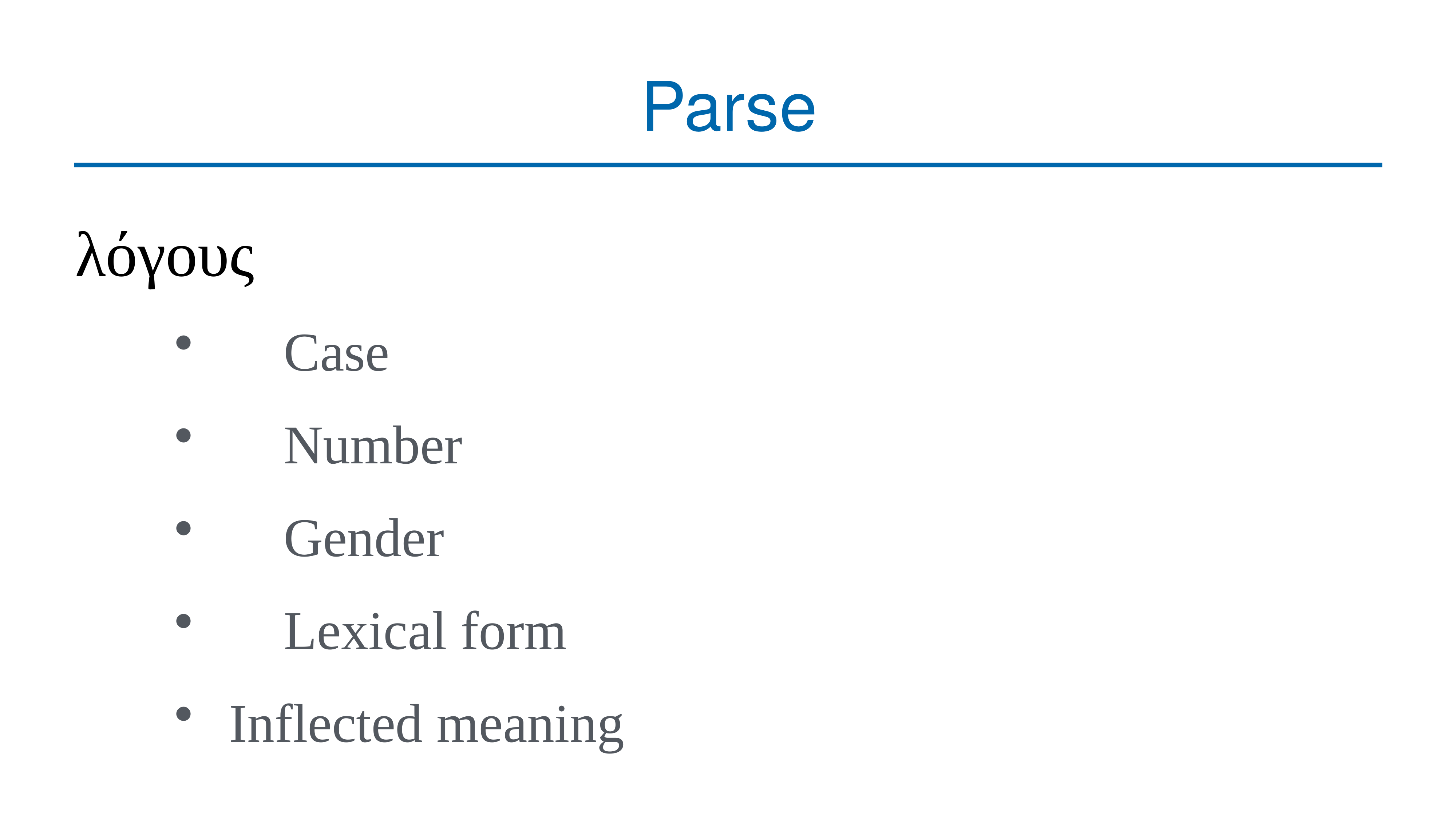

# Parse
λόγους
	Case
	Number
	Gender
	Lexical form
Inflected meaning